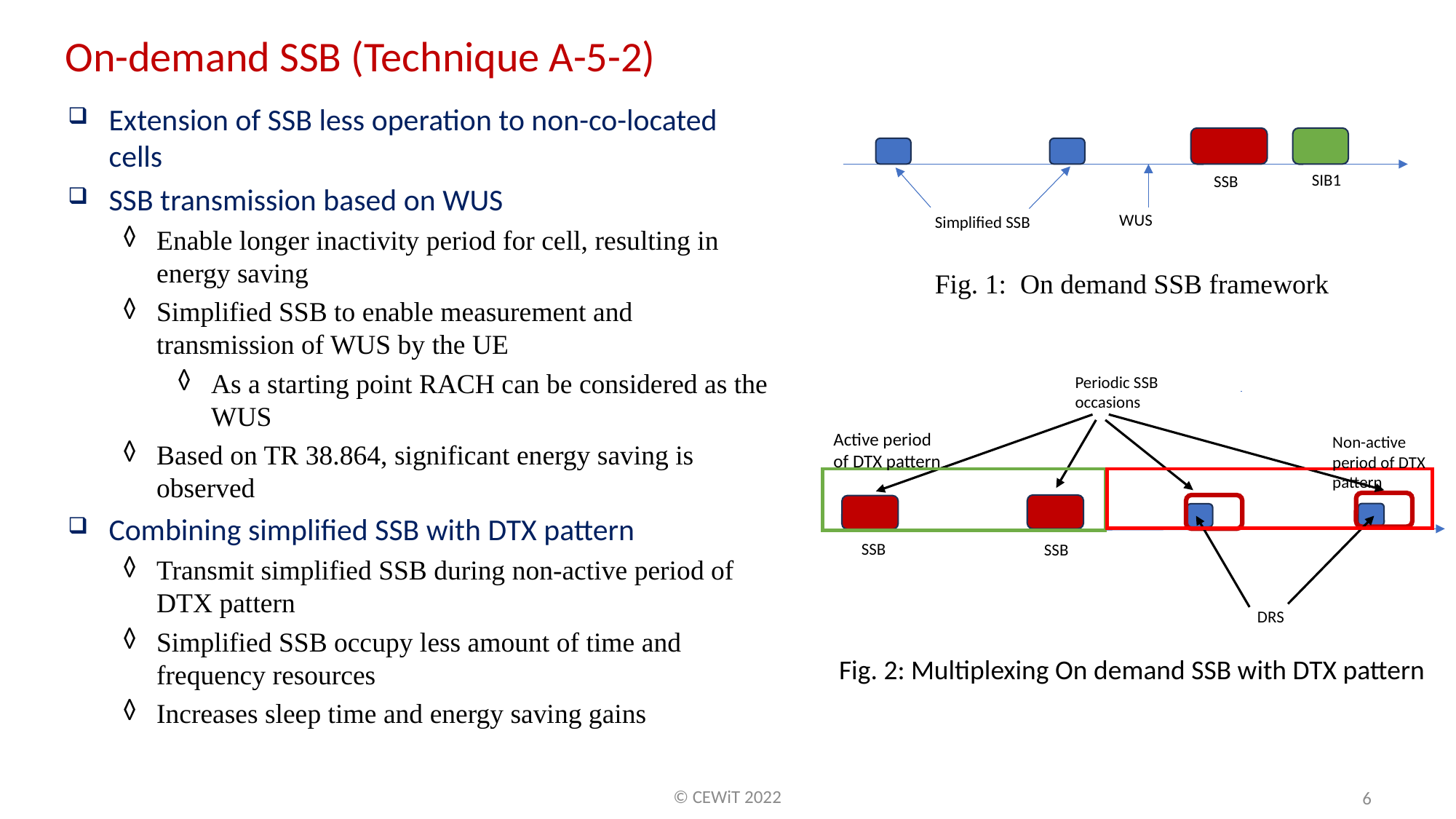

On-demand SSB (Technique A-5-2)
Extension of SSB less operation to non-co-located cells
SSB transmission based on WUS
Enable longer inactivity period for cell, resulting in energy saving
Simplified SSB to enable measurement and transmission of WUS by the UE
As a starting point RACH can be considered as the WUS
Based on TR 38.864, significant energy saving is observed
Combining simplified SSB with DTX pattern
Transmit simplified SSB during non-active period of DTX pattern
Simplified SSB occupy less amount of time and frequency resources
Increases sleep time and energy saving gains

SIB1
SSB
WUS
Simplified SSB
Fig. 1:  On demand SSB framework
Periodic SSB occasions
Active period of DTX pattern
Non-active period of DTX pattern

SSB
SSB
DRS
Fig. 2: Multiplexing On demand SSB with DTX pattern
© CEWiT 2022
6